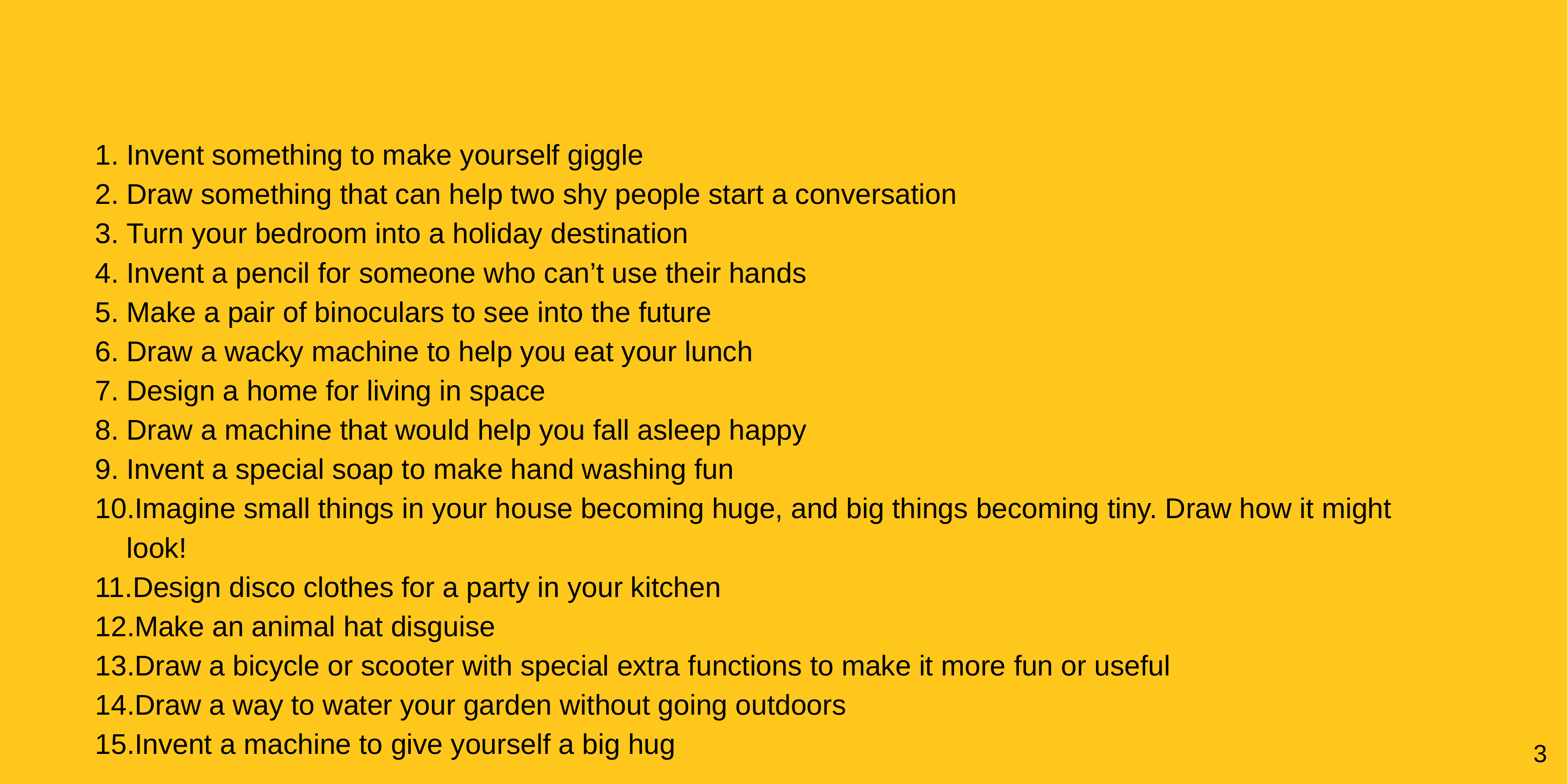

Invent something to make yourself giggle
Draw something that can help two shy people start a conversation
Turn your bedroom into a holiday destination
Invent a pencil for someone who can’t use their hands
Make a pair of binoculars to see into the future
Draw a wacky machine to help you eat your lunch
Design a home for living in space
Draw a machine that would help you fall asleep happy
Invent a special soap to make hand washing fun
Imagine small things in your house becoming huge, and big things becoming tiny. Draw how it might look!
Design disco clothes for a party in your kitchen
Make an animal hat disguise
Draw a bicycle or scooter with special extra functions to make it more fun or useful
Draw a way to water your garden without going outdoors
Invent a machine to give yourself a big hug

3